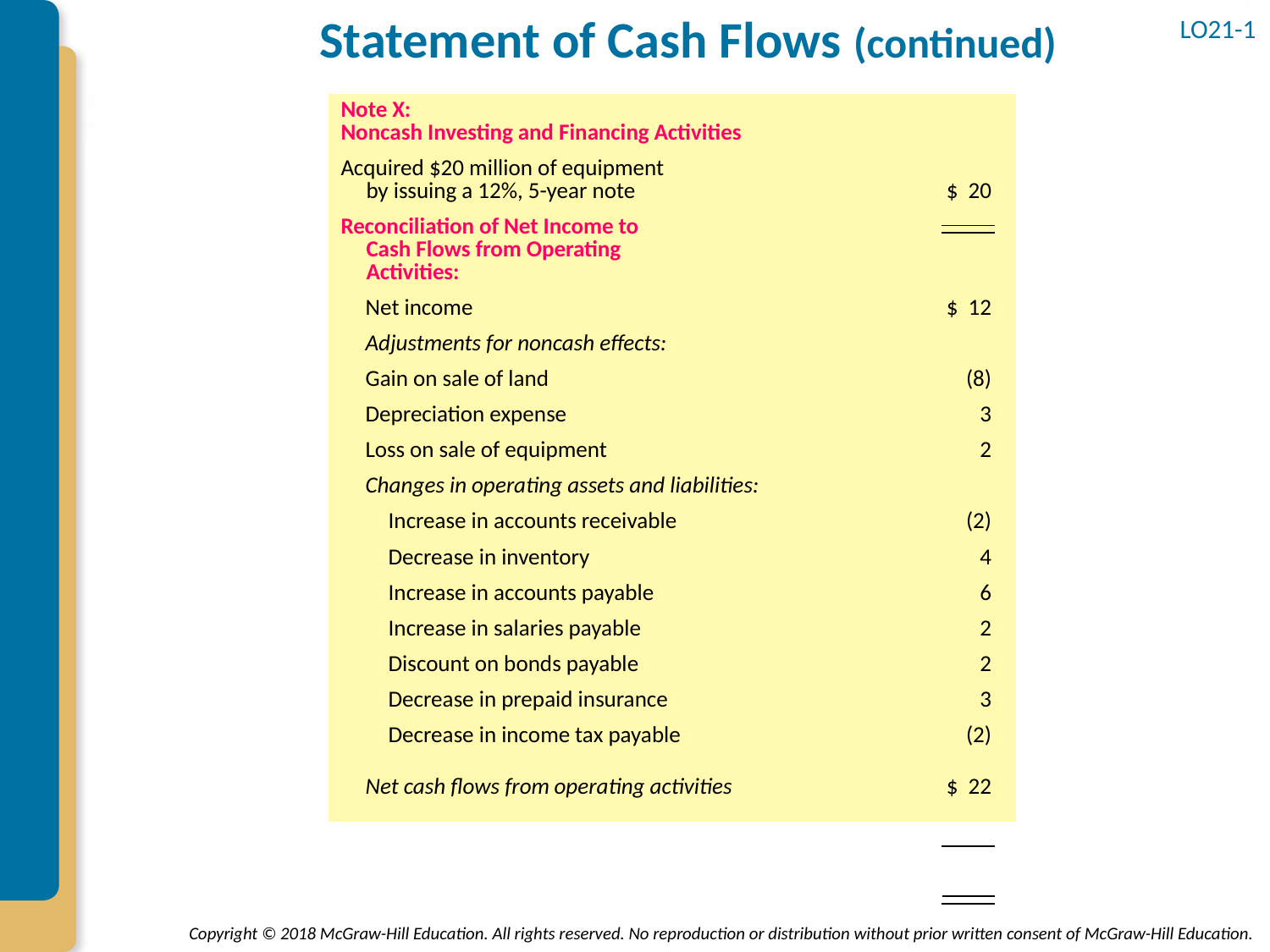

# Statement of Cash Flows (continued)
LO21-1
| Note X: Noncash Investing and Financing Activities |  |  |
| --- | --- | --- |
| Acquired $20 million of equipment by issuing a 12%, 5-year note |  | $ 20 |
| Reconciliation of Net Income to Cash Flows from Operating Activities: |  |  |
| Net income |  | $ 12 |
| Adjustments for noncash effects: |  |  |
| Gain on sale of land |  | (8) |
| Depreciation expense |  | 3 |
| Loss on sale of equipment |  | 2 |
| Changes in operating assets and liabilities: |  |  |
| Increase in accounts receivable |  | (2) |
| Decrease in inventory |  | 4 |
| Increase in accounts payable |  | 6 |
| Increase in salaries payable |  | 2 |
| Discount on bonds payable |  | 2 |
| Decrease in prepaid insurance |  | 3 |
| Decrease in income tax payable |  | (2) |
| Net cash flows from operating activities |  | $ 22 |